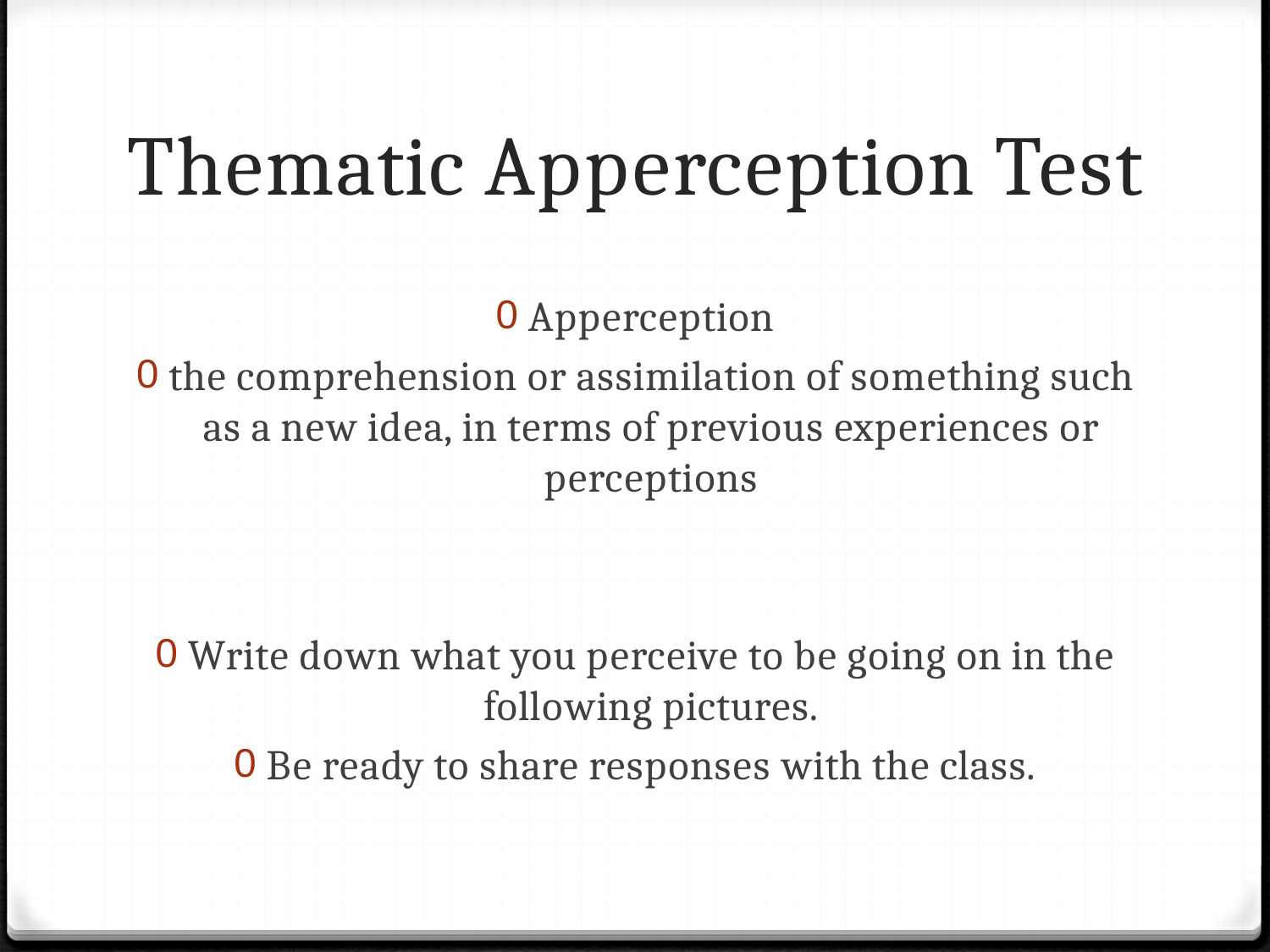

# Thematic Apperception Test
Apperception
the comprehension or assimilation of something such as a new idea, in terms of previous experiences or perceptions

Write down what you perceive to be going on in the following pictures.
Be ready to share responses with the class.